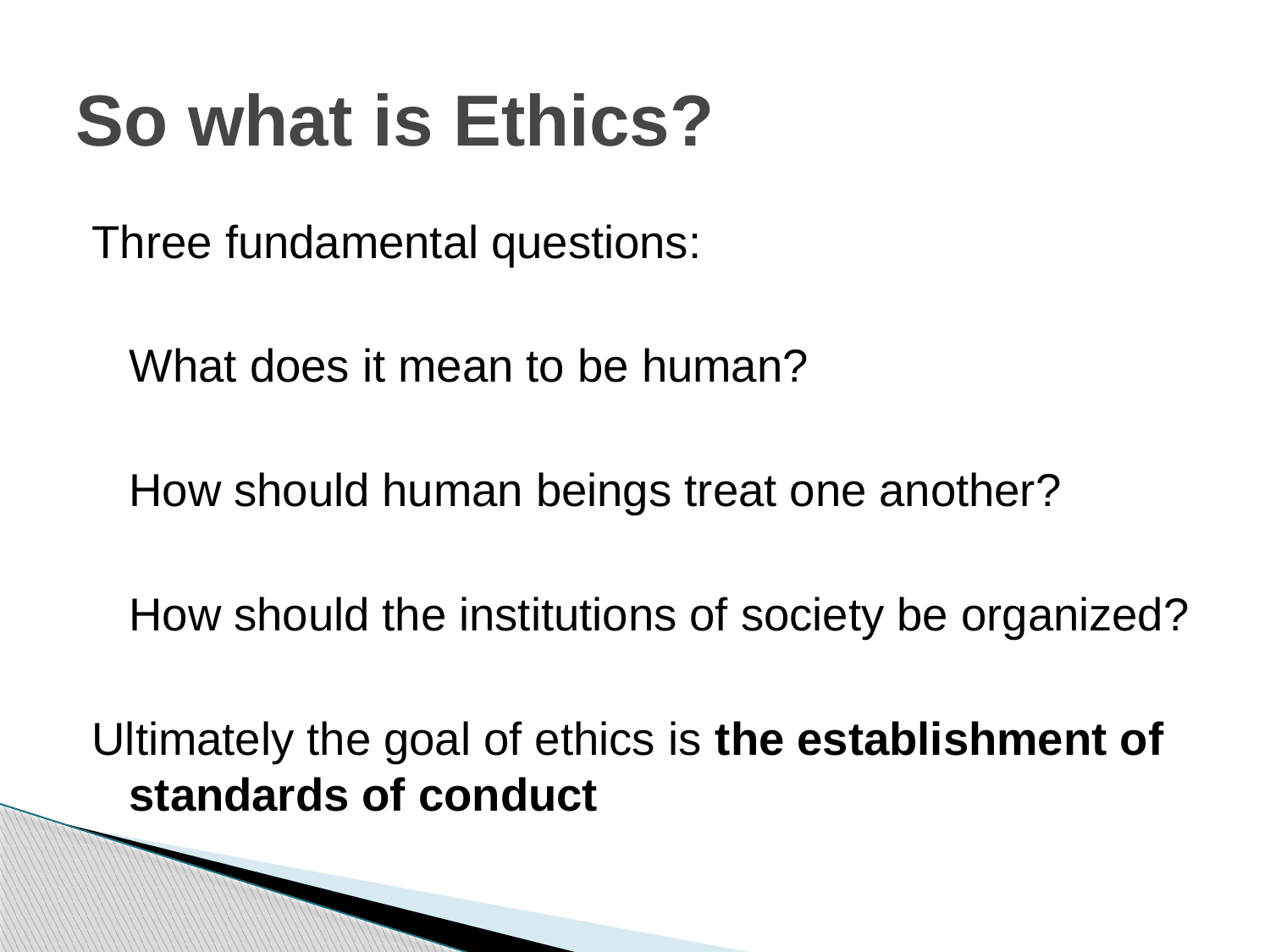

# So what is Ethics?
Three fundamental questions:

	What does it mean to be human?

	How should human beings treat one another?

	How should the institutions of society be organized?

Ultimately the goal of ethics is the establishment of standards of conduct